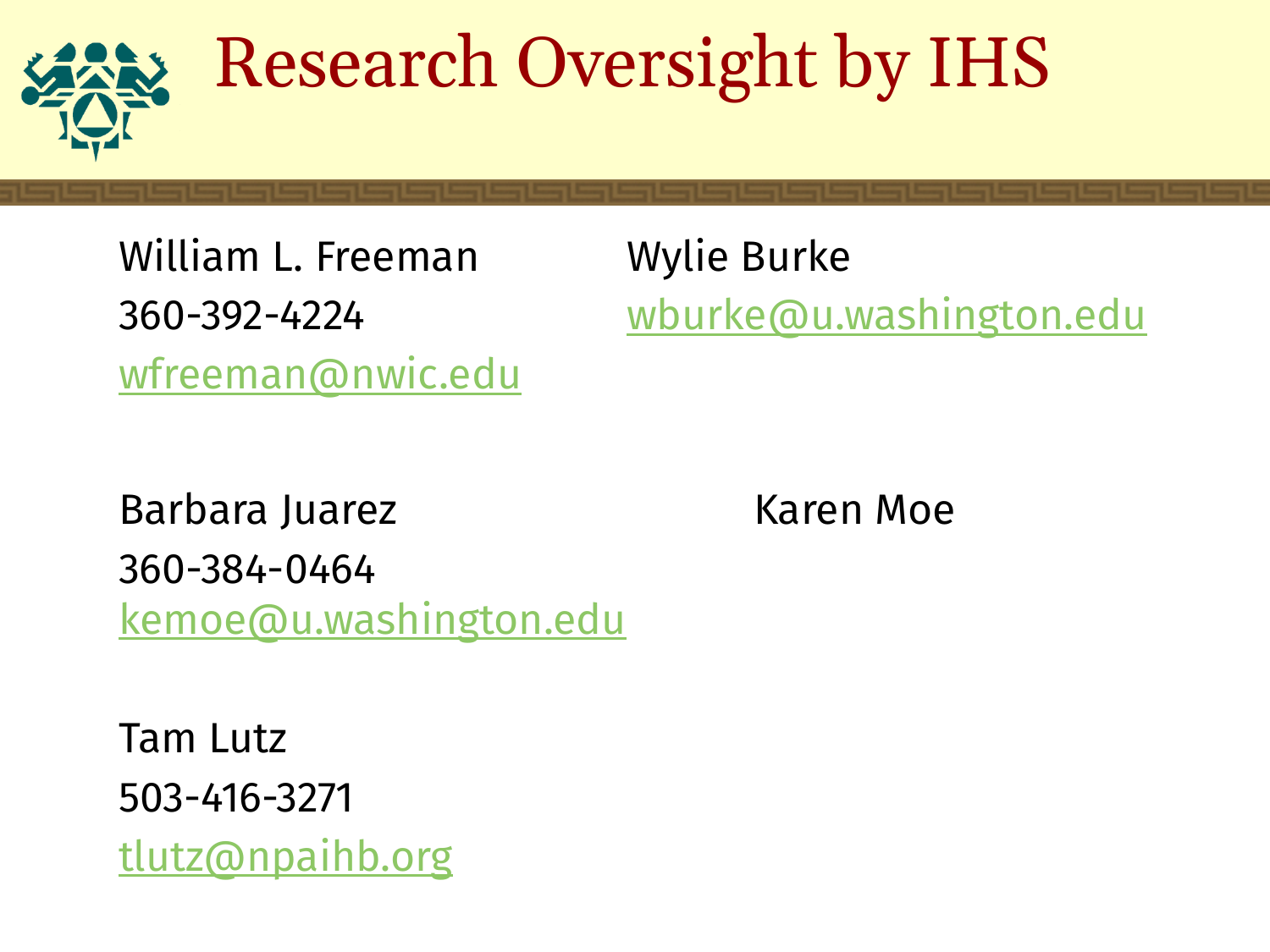

# Research Oversight by IHS
William L. Freeman		Wylie Burke
360-392-4224			wburke@u.washington.edu
wfreeman@nwic.edu

Barbara Juarez			Karen Moe
360-384-0464			kemoe@u.washington.edu

Tam Lutz
503-416-3271
tlutz@npaihb.org